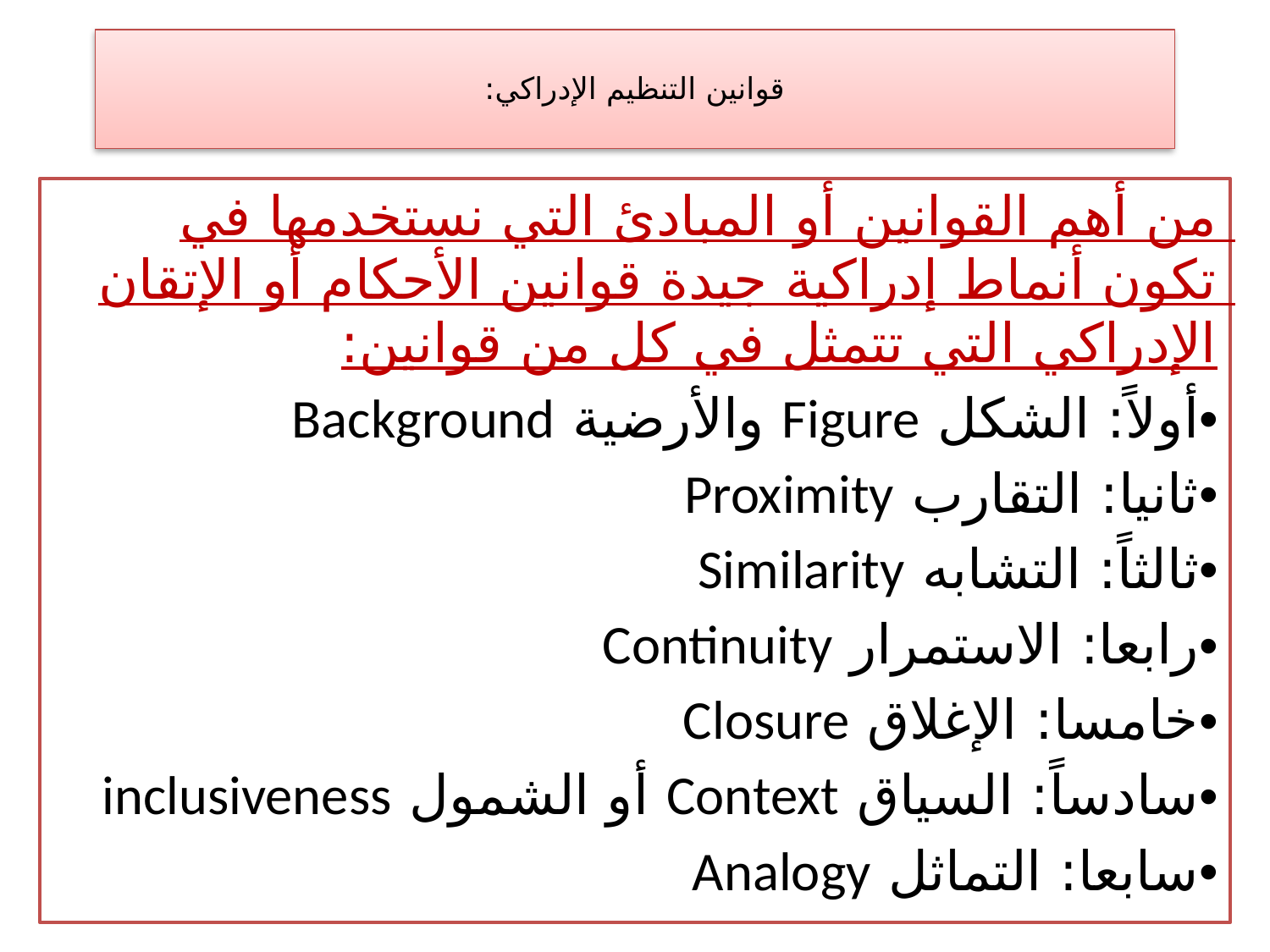

# قوانين التنظيم الإدراكي:
من أهم القوانين أو المبادئ التي نستخدمها في تكون أنماط إدراكية جيدة قوانين الأحكام أو الإتقان الإدراكي التي تتمثل في كل من قوانين:
أولاً: الشكل Figure والأرضية Background
ثانيا: التقارب Proximity
ثالثاً: التشابه Similarity
رابعا: الاستمرار Continuity
خامسا: الإغلاق Closure
سادساً: السياق Context أو الشمول inclusiveness
سابعا: التماثل Analogy